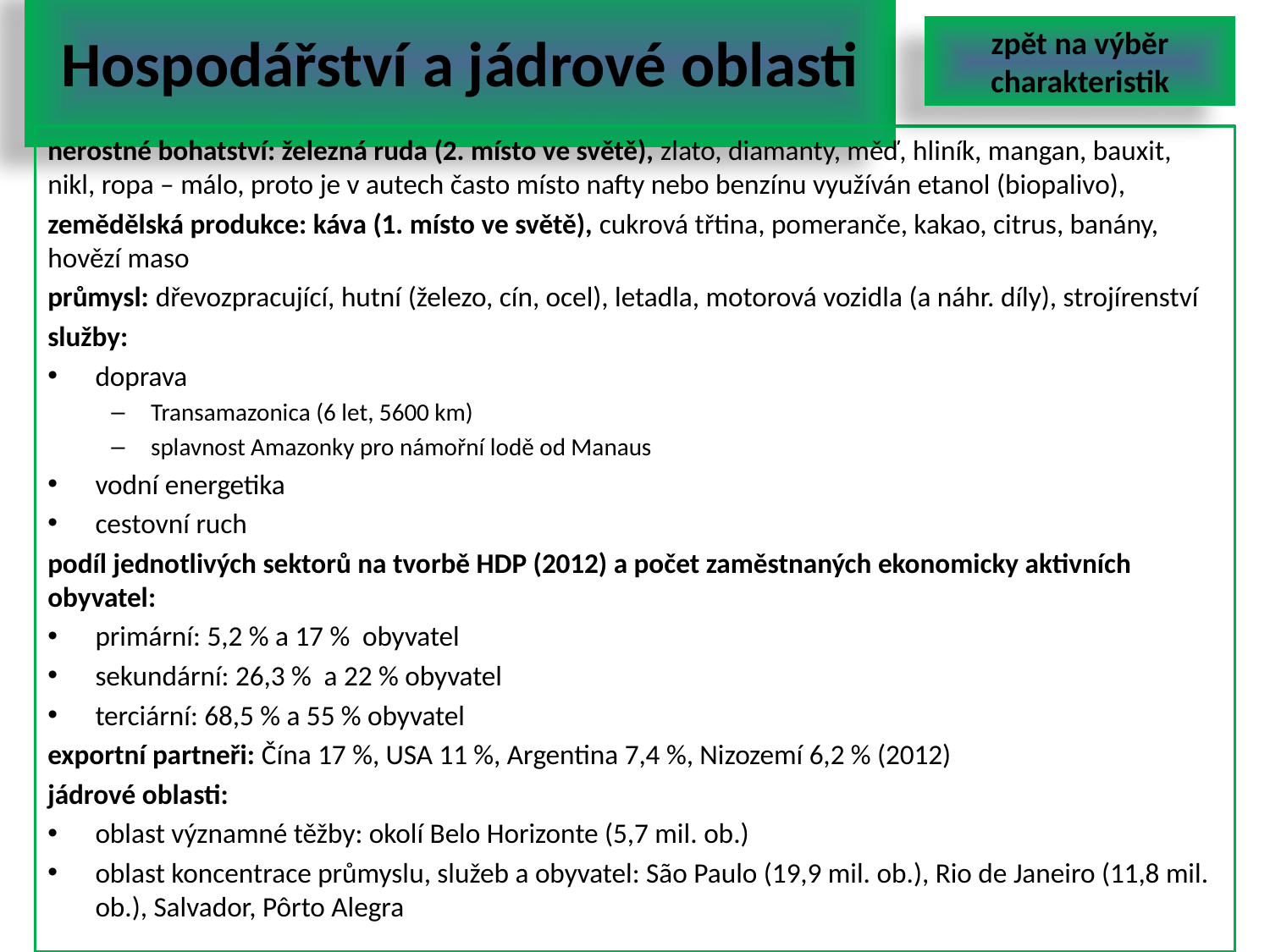

zpět na výběr charakteristik
# Hospodářství a jádrové oblasti
nerostné bohatství: železná ruda (2. místo ve světě), zlato, diamanty, měď, hliník, mangan, bauxit, nikl, ropa – málo, proto je v autech často místo nafty nebo benzínu využíván etanol (biopalivo),
zemědělská produkce: káva (1. místo ve světě), cukrová třtina, pomeranče, kakao, citrus, banány, hovězí maso
průmysl: dřevozpracující, hutní (železo, cín, ocel), letadla, motorová vozidla (a náhr. díly), strojírenství
služby:
doprava
Transamazonica (6 let, 5600 km)
splavnost Amazonky pro námořní lodě od Manaus
vodní energetika
cestovní ruch
podíl jednotlivých sektorů na tvorbě HDP (2012) a počet zaměstnaných ekonomicky aktivních obyvatel:
primární: 5,2 % a 17 %  obyvatel
sekundární: 26,3 %  a 22 % obyvatel
terciární: 68,5 % a 55 % obyvatel
exportní partneři: Čína 17 %, USA 11 %, Argentina 7,4 %, Nizozemí 6,2 % (2012)
jádrové oblasti:
oblast významné těžby: okolí Belo Horizonte (5,7 mil. ob.)
oblast koncentrace průmyslu, služeb a obyvatel: São Paulo (19,9 mil. ob.), Rio de Janeiro (11,8 mil. ob.), Salvador, Pôrto Alegra